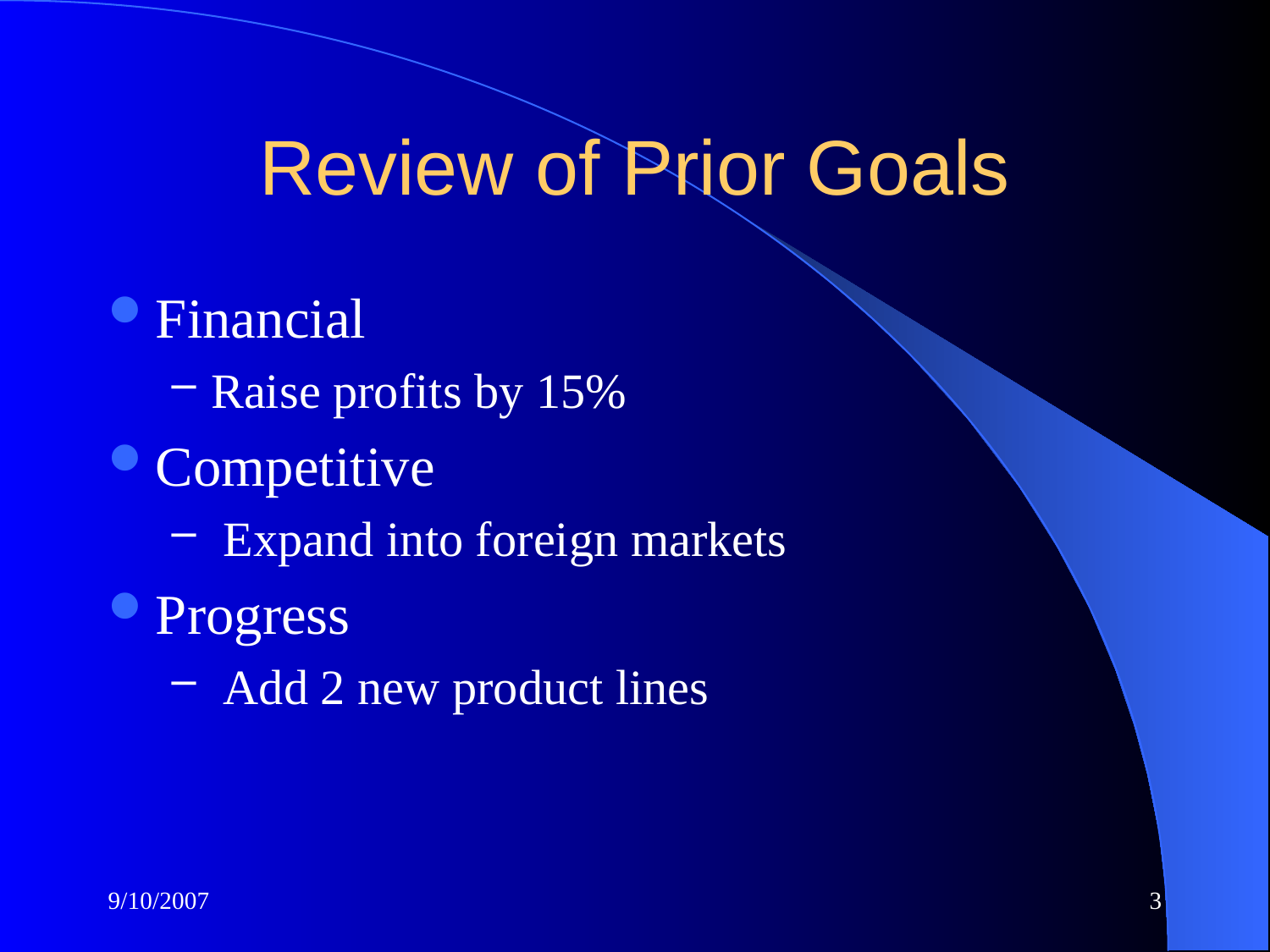

# Review of Prior Goals
Financial
Raise profits by 15%
Competitive
 Expand into foreign markets
Progress
 Add 2 new product lines
9/10/2007
3